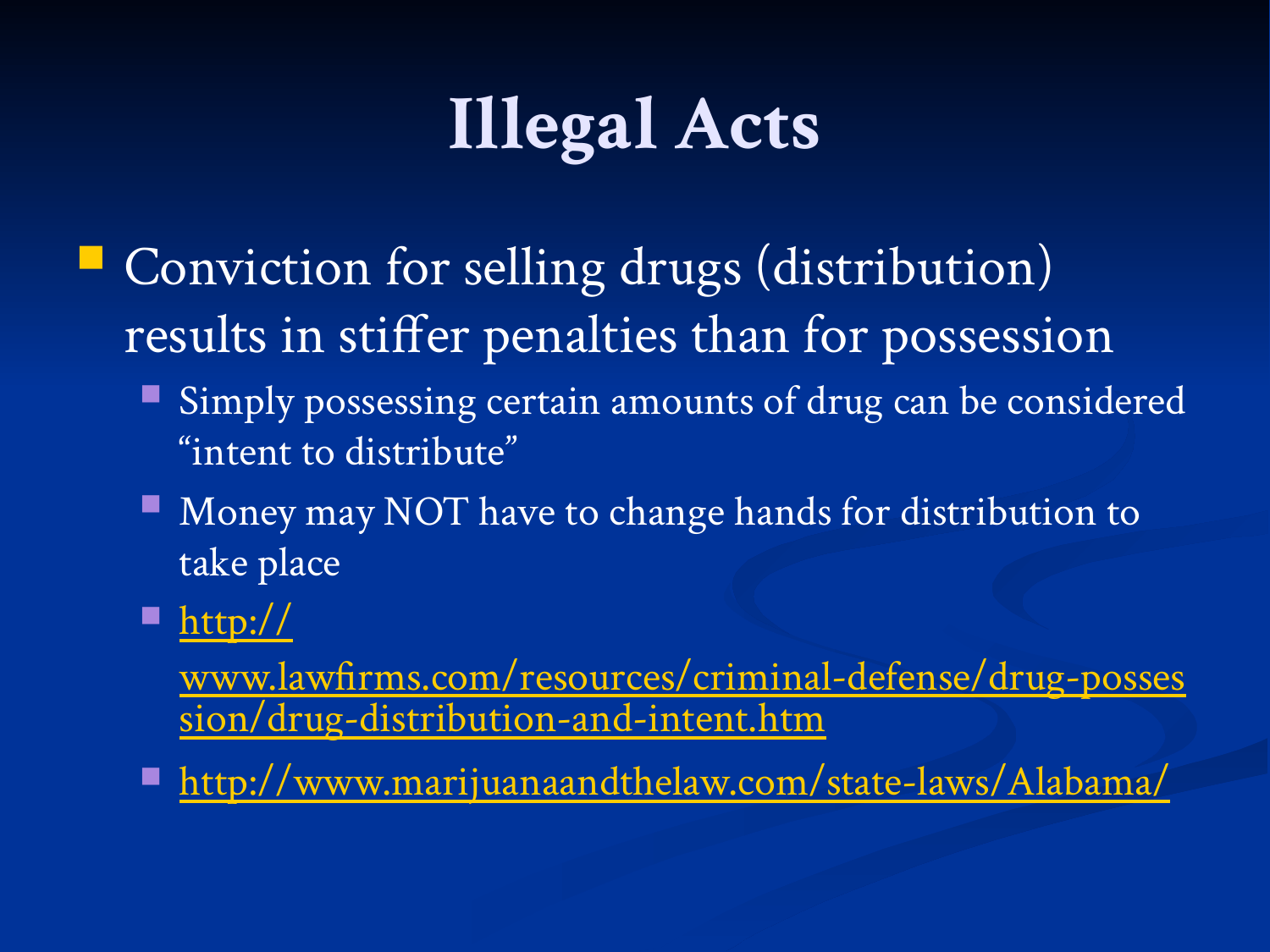

# Illegal Acts
Conviction for selling drugs (distribution) results in stiffer penalties than for possession
Simply possessing certain amounts of drug can be considered “intent to distribute”
Money may NOT have to change hands for distribution to take place
http://www.lawfirms.com/resources/criminal-defense/drug-possession/drug-distribution-and-intent.htm
http://www.marijuanaandthelaw.com/state-laws/Alabama/